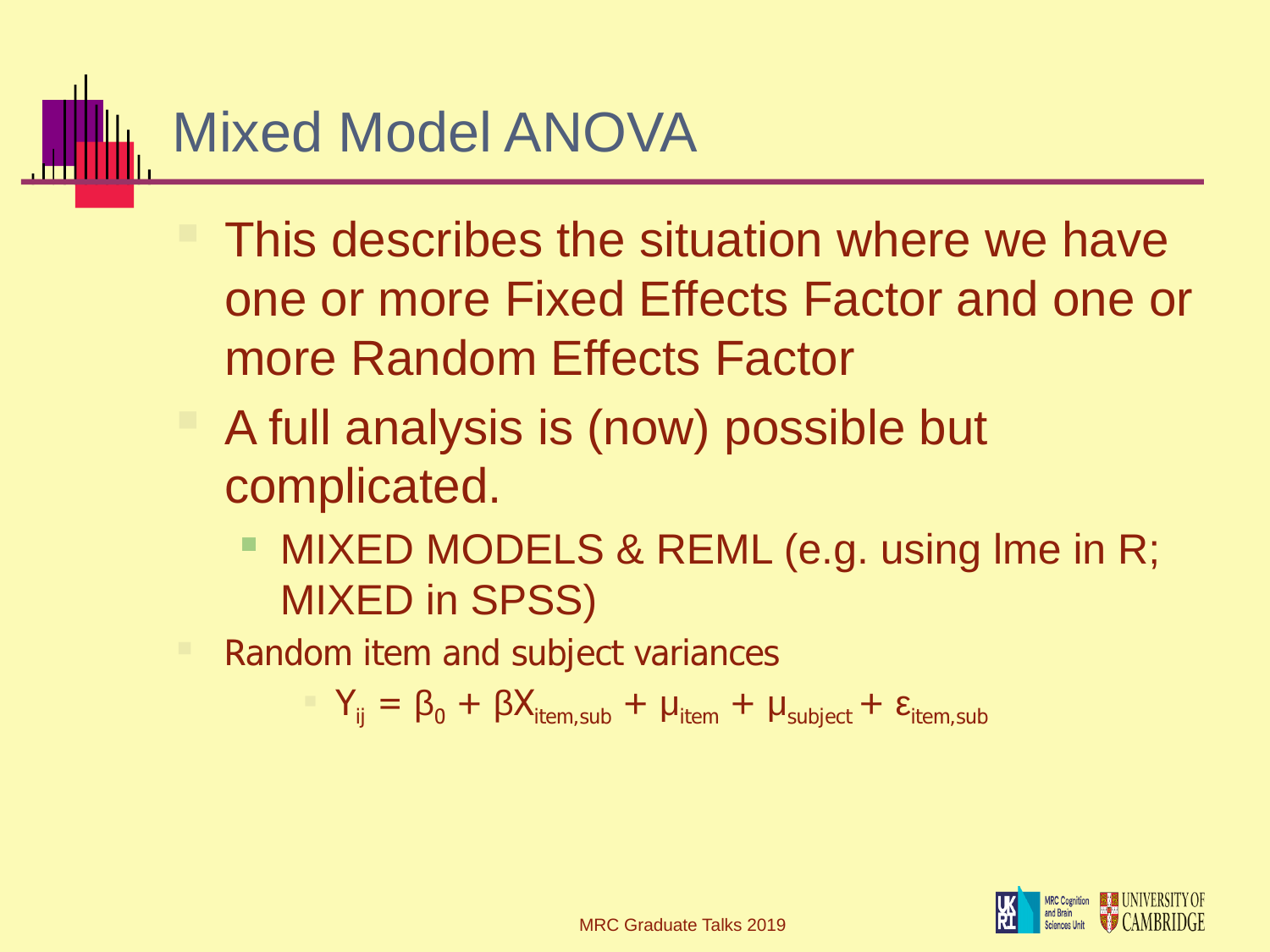

# Mixed Model ANOVA
This describes the situation where we have one or more Fixed Effects Factor and one or more Random Effects Factor
A full analysis is (now) possible but complicated.
MIXED MODELS & REML (e.g. using lme in R; MIXED in SPSS)
Random item and subject variances
Yij = β0 + βXitem,sub + μitem + μsubject + εitem,sub

MRC Graduate Talks 2019